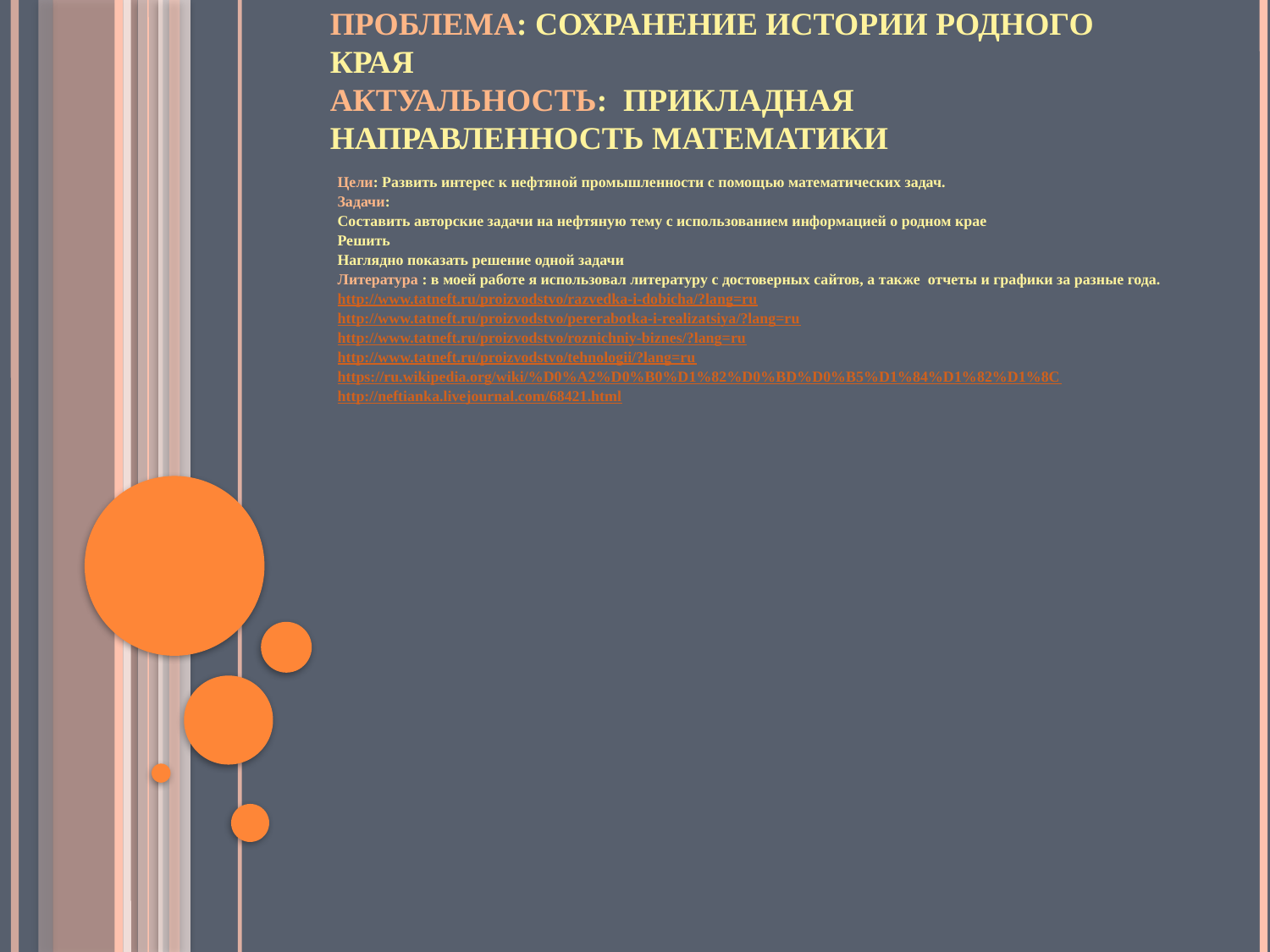

# Проблема: сохранение истории родного  края Актуальность:  Прикладная направленность математики
Цели: Развить интерес к нефтяной промышленности с помощью математических задач.
Задачи:
Составить авторские задачи на нефтяную тему с использованием информацией о родном крае
Решить
Наглядно показать решение одной задачи
Литература : в моей работе я использовал литературу с достоверных сайтов, а также  отчеты и графики за разные года.
http://www.tatneft.ru/proizvodstvo/razvedka-i-dobicha/?lang=ru
http://www.tatneft.ru/proizvodstvo/pererabotka-i-realizatsiya/?lang=ru
http://www.tatneft.ru/proizvodstvo/roznichniy-biznes/?lang=ru
http://www.tatneft.ru/proizvodstvo/tehnologii/?lang=ru
https://ru.wikipedia.org/wiki/%D0%A2%D0%B0%D1%82%D0%BD%D0%B5%D1%84%D1%82%D1%8C
http://neftianka.livejournal.com/68421.html